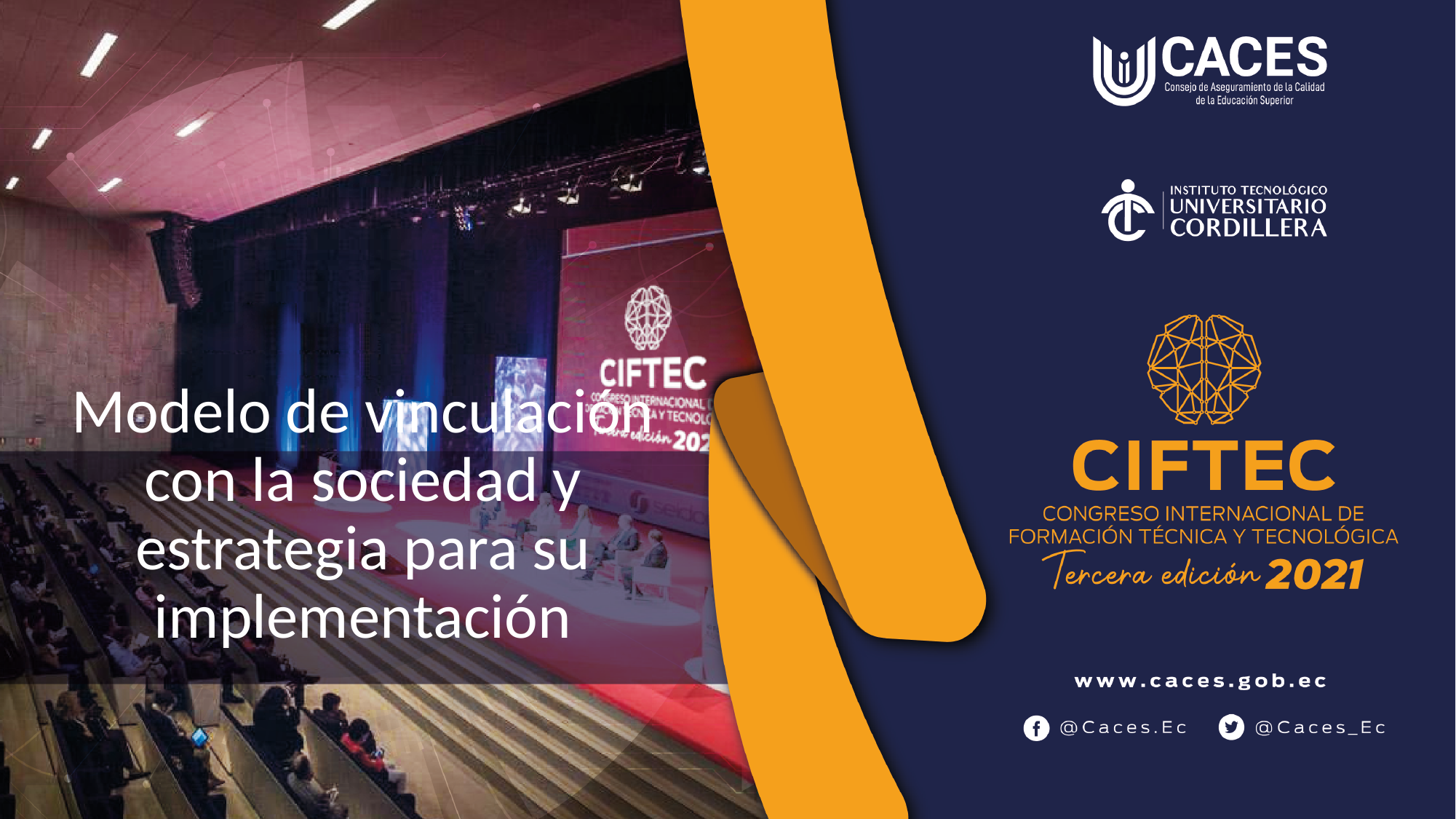

# Modelo de vinculación con la sociedad y estrategia para su implementación